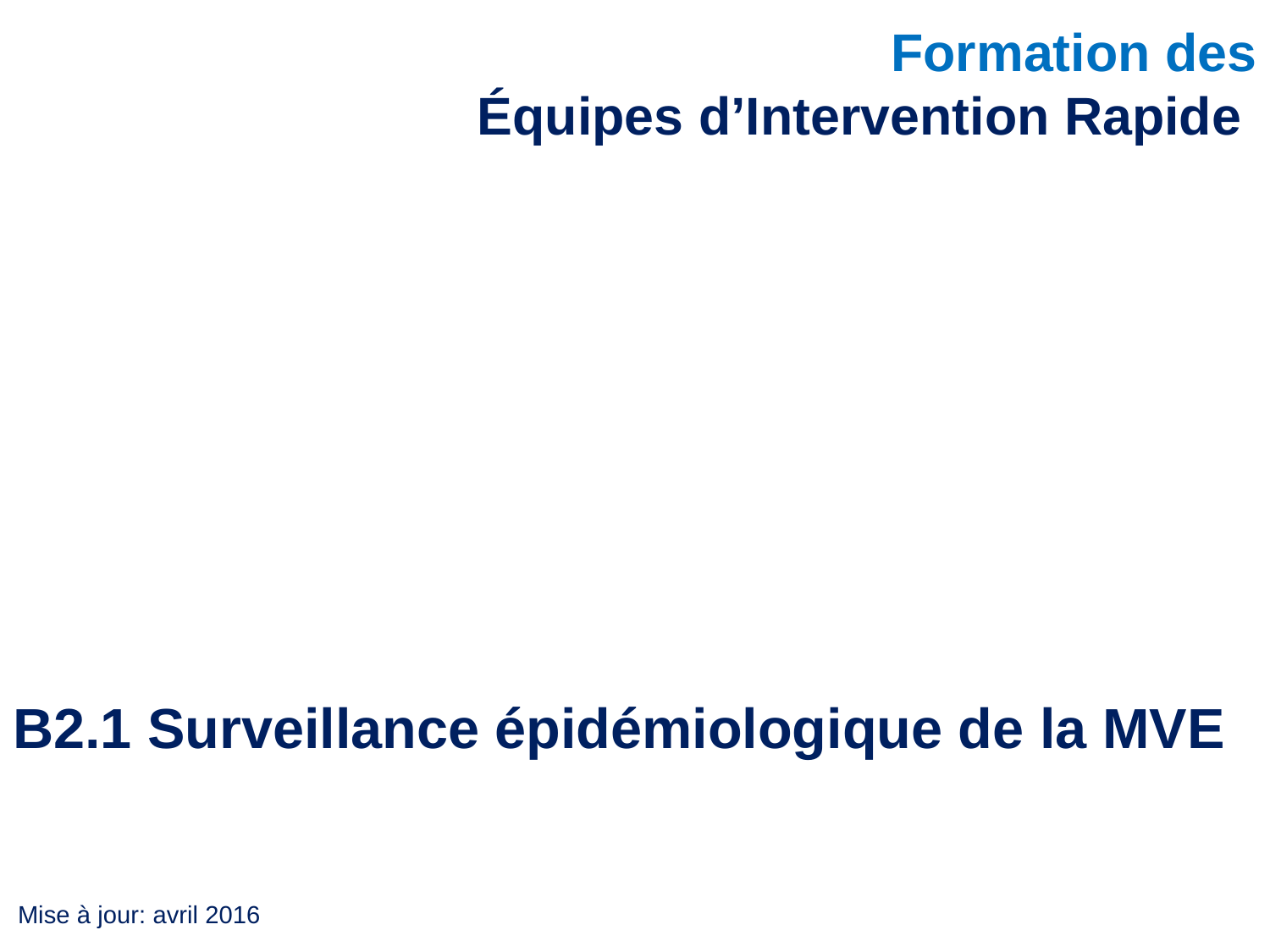

# Formation des Équipes d’Intervention Rapide
B2.1 Surveillance épidémiologique de la MVE
Mise à jour: avril 2016